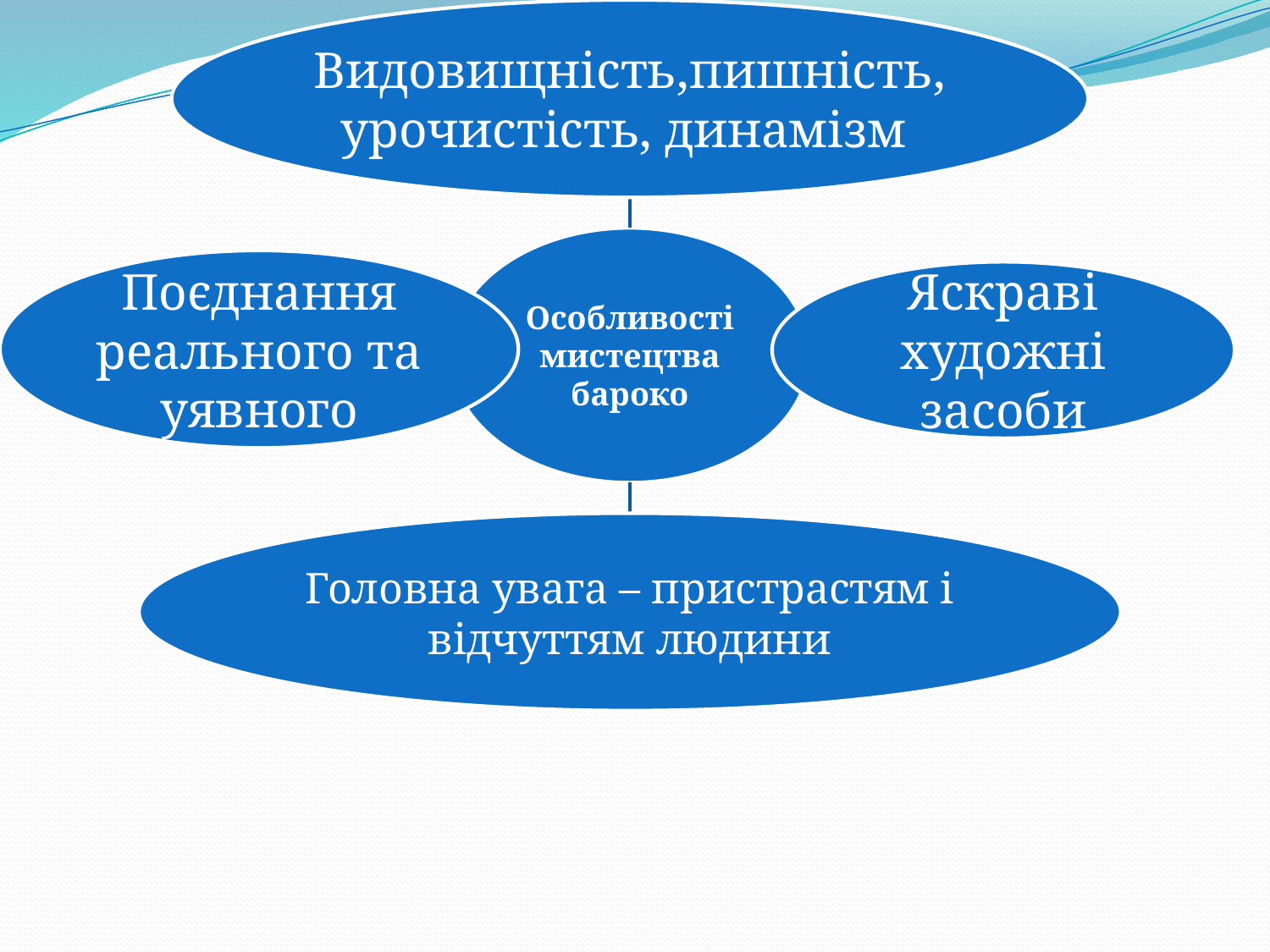

Особливості мистецтва бароко

Видовищність,пишність, урочистість, динамізм

Яскраві художні засоби

Головна увага – пристрастям і відчуттям людини

Поєднання реального та уявного